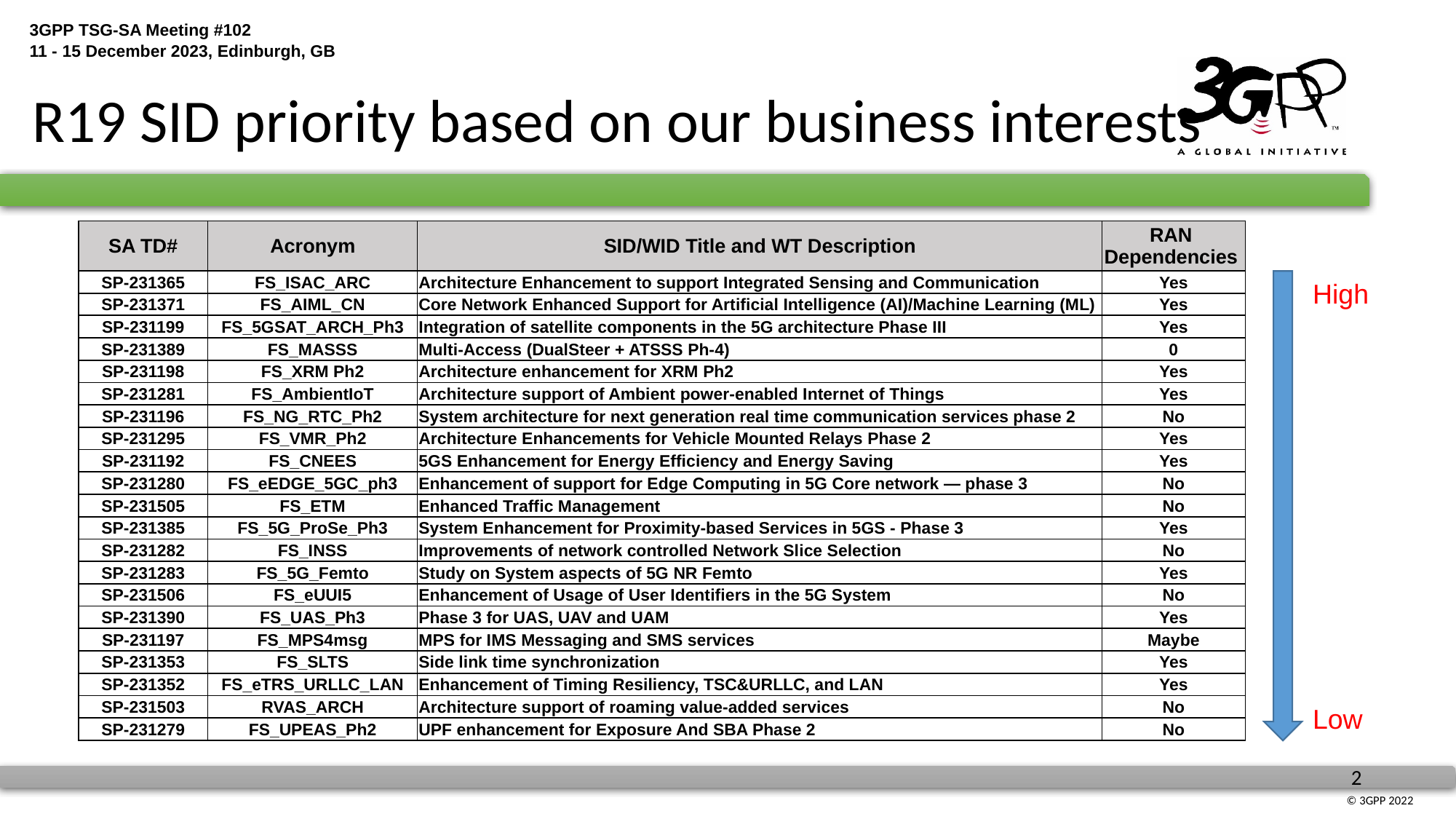

# R19 SID priority based on our business interests
| SA TD# | Acronym | SID/WID Title and WT Description | RAN Dependencies |
| --- | --- | --- | --- |
| SP-231365 | FS\_ISAC\_ARC | Architecture Enhancement to support Integrated Sensing and Communication | Yes |
| SP-231371 | FS\_AIML\_CN | Core Network Enhanced Support for Artificial Intelligence (AI)/Machine Learning (ML) | Yes |
| SP-231199 | FS\_5GSAT\_ARCH\_Ph3 | Integration of satellite components in the 5G architecture Phase III | Yes |
| SP-231389 | FS\_MASSS | Multi-Access (DualSteer + ATSSS Ph-4) | 0 |
| SP-231198 | FS\_XRM Ph2 | Architecture enhancement for XRM Ph2 | Yes |
| SP-231281 | FS\_AmbientIoT | Architecture support of Ambient power-enabled Internet of Things | Yes |
| SP-231196 | FS\_NG\_RTC\_Ph2 | System architecture for next generation real time communication services phase 2 | No |
| SP-231295 | FS\_VMR\_Ph2 | Architecture Enhancements for Vehicle Mounted Relays Phase 2 | Yes |
| SP-231192 | FS\_CNEES | 5GS Enhancement for Energy Efficiency and Energy Saving | Yes |
| SP-231280 | FS\_eEDGE\_5GC\_ph3 | Enhancement of support for Edge Computing in 5G Core network — phase 3 | No |
| SP-231505 | FS\_ETM | Enhanced Traffic Management | No |
| SP-231385 | FS\_5G\_ProSe\_Ph3 | System Enhancement for Proximity-based Services in 5GS - Phase 3 | Yes |
| SP-231282 | FS\_INSS | Improvements of network controlled Network Slice Selection | No |
| SP-231283 | FS\_5G\_Femto | Study on System aspects of 5G NR Femto | Yes |
| SP-231506 | FS\_eUUI5 | Enhancement of Usage of User Identifiers in the 5G System | No |
| SP-231390 | FS\_UAS\_Ph3 | Phase 3 for UAS, UAV and UAM | Yes |
| SP-231197 | FS\_MPS4msg | MPS for IMS Messaging and SMS services | Maybe |
| SP-231353 | FS\_SLTS | Side link time synchronization | Yes |
| SP-231352 | FS\_eTRS\_URLLC\_LAN | Enhancement of Timing Resiliency, TSC&URLLC, and LAN | Yes |
| SP-231503 | RVAS\_ARCH | Architecture support of roaming value-added services | No |
| SP-231279 | FS\_UPEAS\_Ph2 | UPF enhancement for Exposure And SBA Phase 2 | No |

High
Low